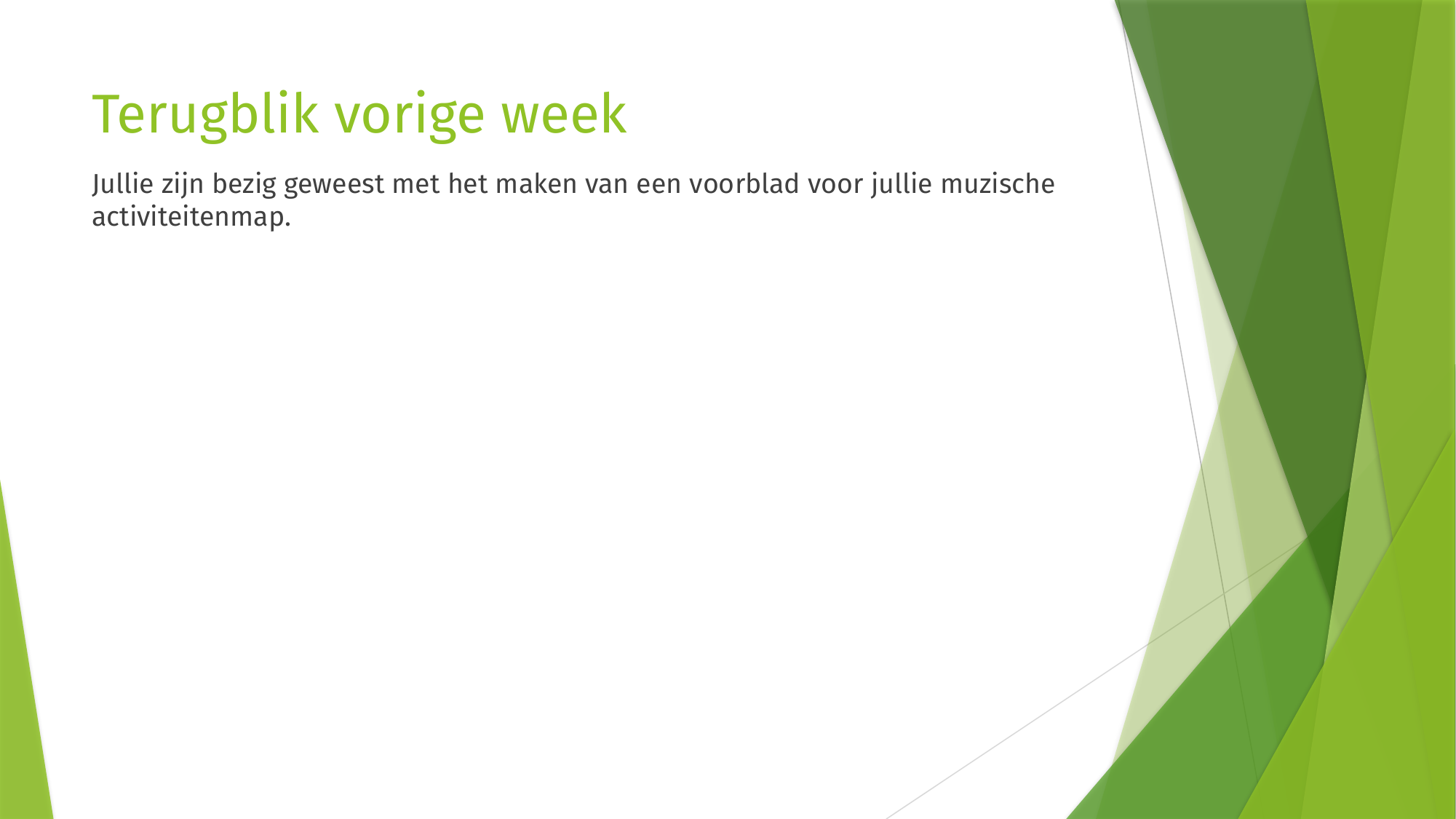

# Terugblik vorige week
Jullie zijn bezig geweest met het maken van een voorblad voor jullie muzische activiteitenmap.